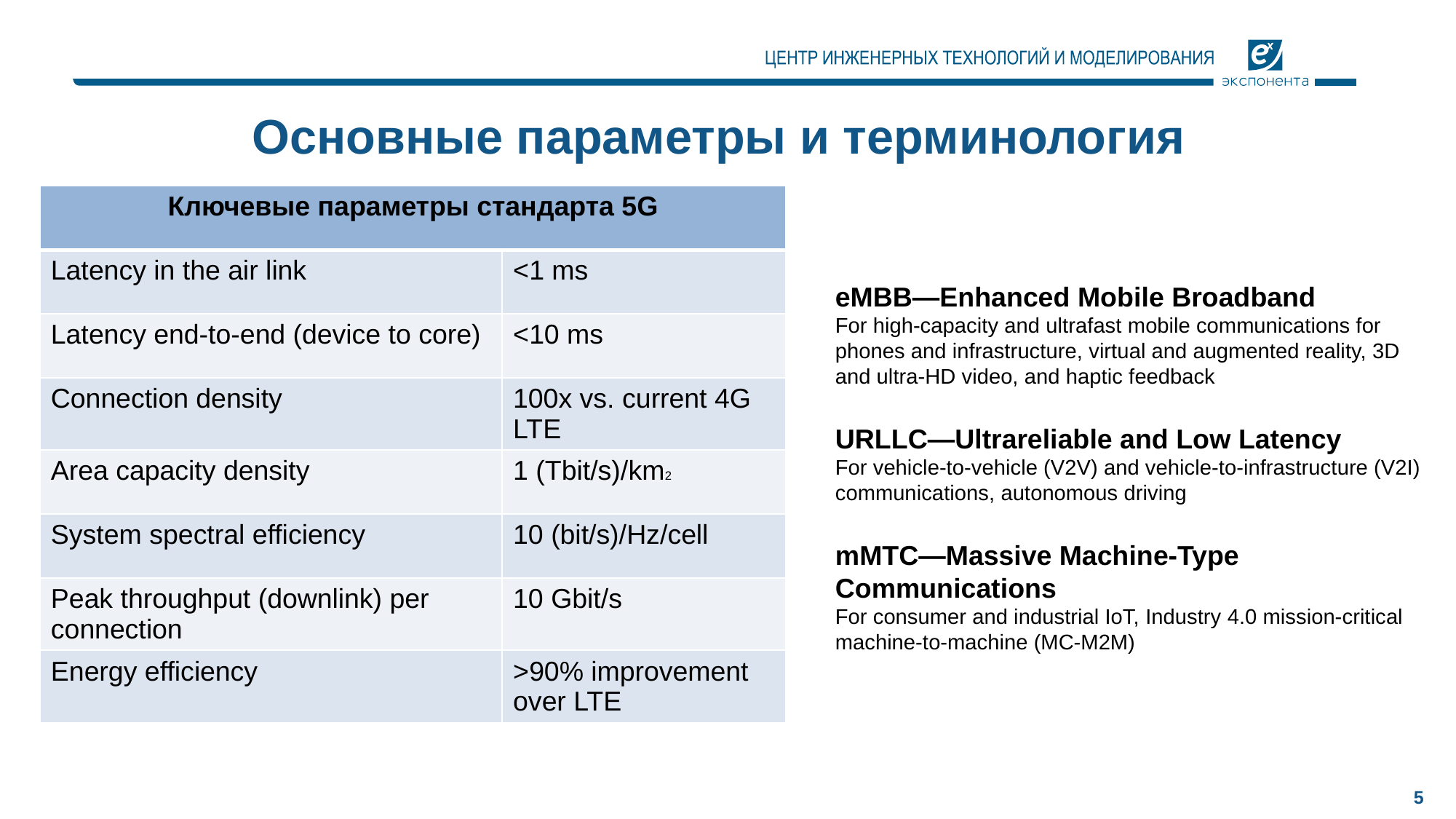

# Основные параметры и терминология
| Ключевые параметры стандарта 5G |  |
| --- | --- |
| Latency in the air link | <1 ms |
| Latency end-to-end (device to core) | <10 ms |
| Connection density | 100x vs. current 4G LTE |
| Area capacity density | 1 (Tbit/s)/km2 |
| System spectral efficiency | 10 (bit/s)/Hz/cell |
| Peak throughput (downlink) per connection | 10 Gbit/s |
| Energy efficiency | >90% improvement over LTE |

eMBB—Enhanced Mobile Broadband
For high-capacity and ultrafast mobile communications for phones and infrastructure, virtual and augmented reality, 3D and ultra-HD video, and haptic feedback

URLLC—Ultrareliable and Low Latency
For vehicle-to-vehicle (V2V) and vehicle-to-infrastructure (V2I) communications, autonomous driving

mMTC—Massive Machine-Type Communications
For consumer and industrial IoT, Industry 4.0 mission-critical machine-to-machine (MC-M2M)